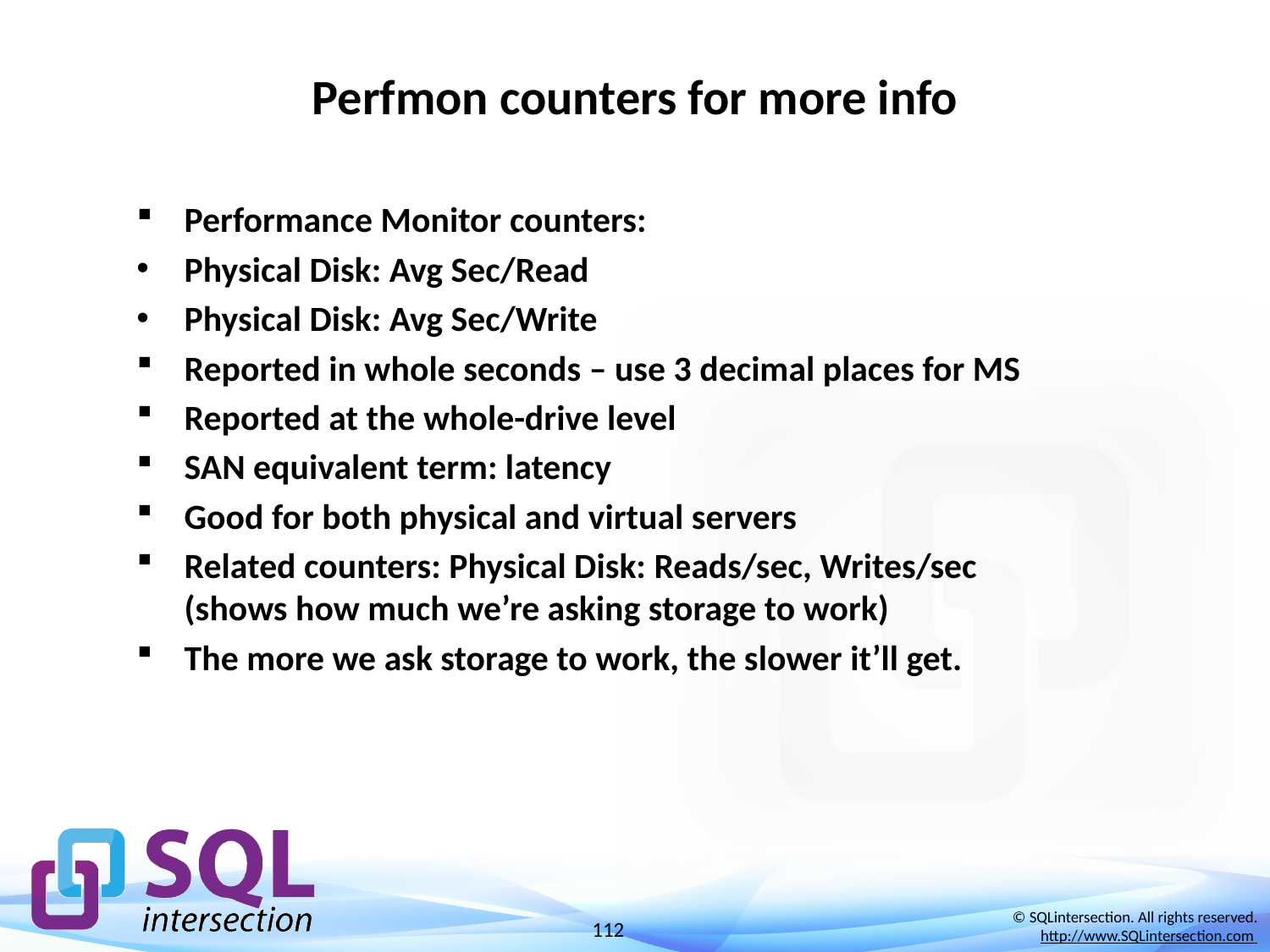

# Perfmon counters for more info
Performance Monitor counters:
Physical Disk: Avg Sec/Read
Physical Disk: Avg Sec/Write
Reported in whole seconds – use 3 decimal places for MS
Reported at the whole-drive level
SAN equivalent term: latency
Good for both physical and virtual servers
Related counters: Physical Disk: Reads/sec, Writes/sec
(shows how much we’re asking storage to work)
The more we ask storage to work, the slower it’ll get.